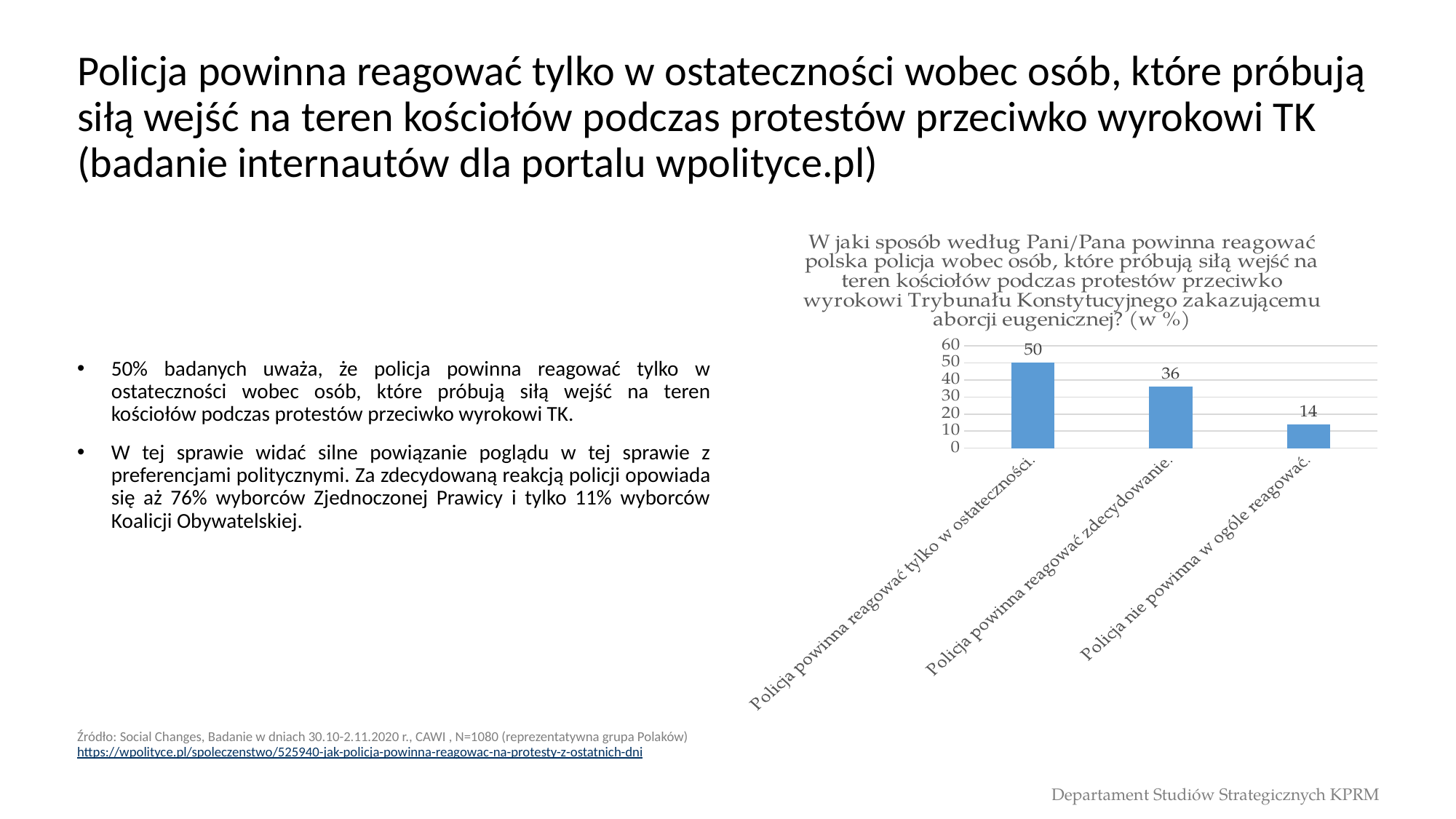

Policja powinna reagować tylko w ostateczności wobec osób, które próbują siłą wejść na teren kościołów podczas protestów przeciwko wyrokowi TK (badanie internautów dla portalu wpolityce.pl)

### Chart: W jaki sposób według Pani/Pana powinna reagować polska policja wobec osób, które próbują siłą wejść na teren kościołów podczas protestów przeciwko wyrokowi Trybunału Konstytucyjnego zakazującemu aborcji eugenicznej? (w %)

| Category |  |
|---|---|
| Policja powinna reagować tylko w ostateczności. | 50.0 |
| Policja powinna reagować zdecydowanie. | 36.0 |
| Policja nie powinna w ogóle reagować. | 14.0 |
50% badanych uważa, że policja powinna reagować tylko w ostateczności wobec osób, które próbują siłą wejść na teren kościołów podczas protestów przeciwko wyrokowi TK.
W tej sprawie widać silne powiązanie poglądu w tej sprawie z preferencjami politycznymi. Za zdecydowaną reakcją policji opowiada się aż 76% wyborców Zjednoczonej Prawicy i tylko 11% wyborców Koalicji Obywatelskiej.

Źródło: Social Changes, Badanie w dniach 30.10-2.11.2020 r., CAWI , N=1080 (reprezentatywna grupa Polaków)
https://wpolityce.pl/spoleczenstwo/525940-jak-policja-powinna-reagowac-na-protesty-z-ostatnich-dni